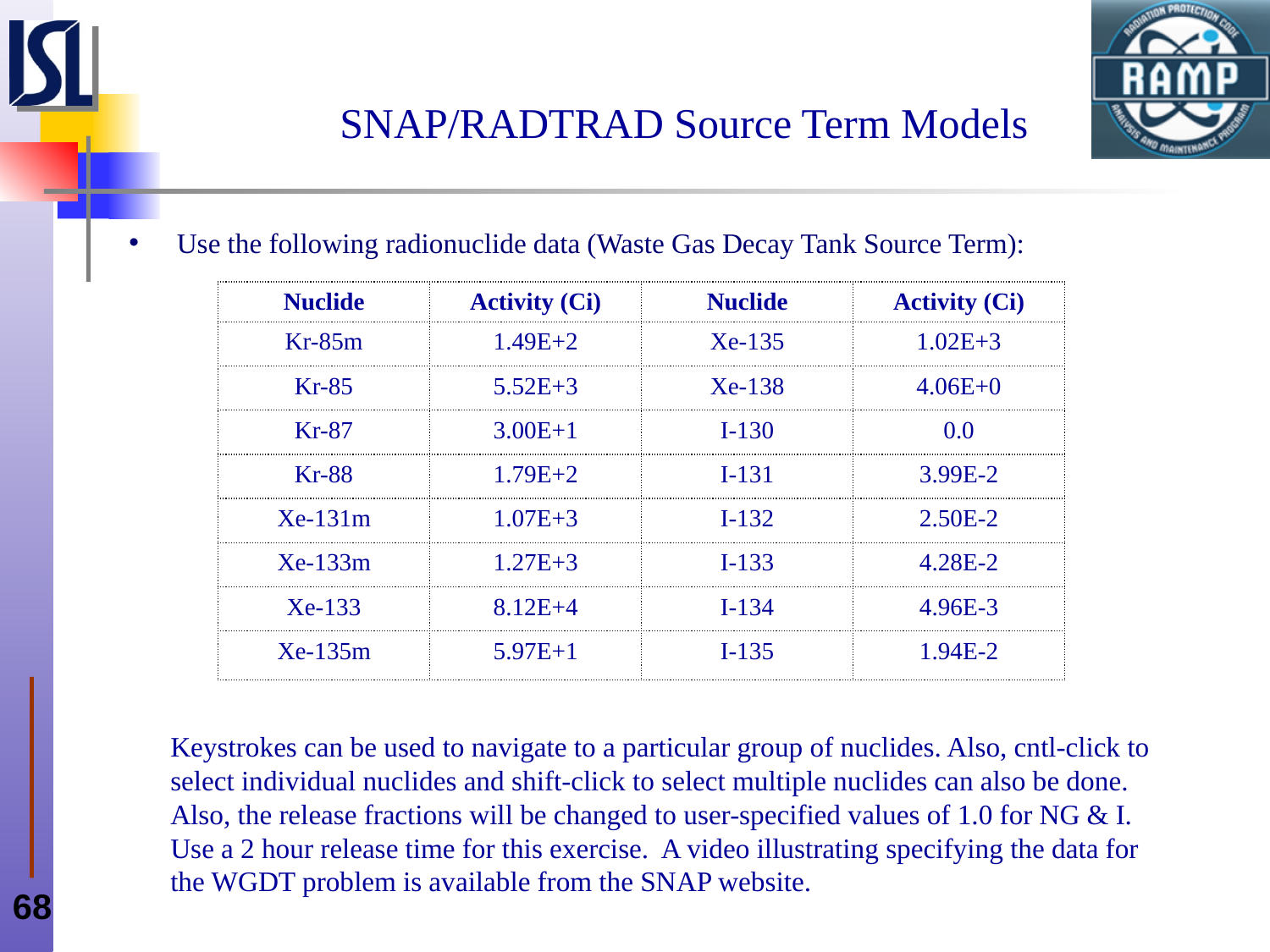

# SNAP/RADTRAD Source Term Models
Use the following radionuclide data (Waste Gas Decay Tank Source Term):
| Nuclide | Activity (Ci) | Nuclide | Activity (Ci) |
| --- | --- | --- | --- |
| Kr-85m | 1.49E+2 | Xe-135 | 1.02E+3 |
| Kr-85 | 5.52E+3 | Xe-138 | 4.06E+0 |
| Kr-87 | 3.00E+1 | I-130 | 0.0 |
| Kr-88 | 1.79E+2 | I-131 | 3.99E-2 |
| Xe-131m | 1.07E+3 | I-132 | 2.50E-2 |
| Xe-133m | 1.27E+3 | I-133 | 4.28E-2 |
| Xe-133 | 8.12E+4 | I-134 | 4.96E-3 |
| Xe-135m | 5.97E+1 | I-135 | 1.94E-2 |
Keystrokes can be used to navigate to a particular group of nuclides. Also, cntl-click to select individual nuclides and shift-click to select multiple nuclides can also be done.  Also, the release fractions will be changed to user-specified values of 1.0 for NG & I.  Use a 2 hour release time for this exercise.  A video illustrating specifying the data for the WGDT problem is available from the SNAP website.